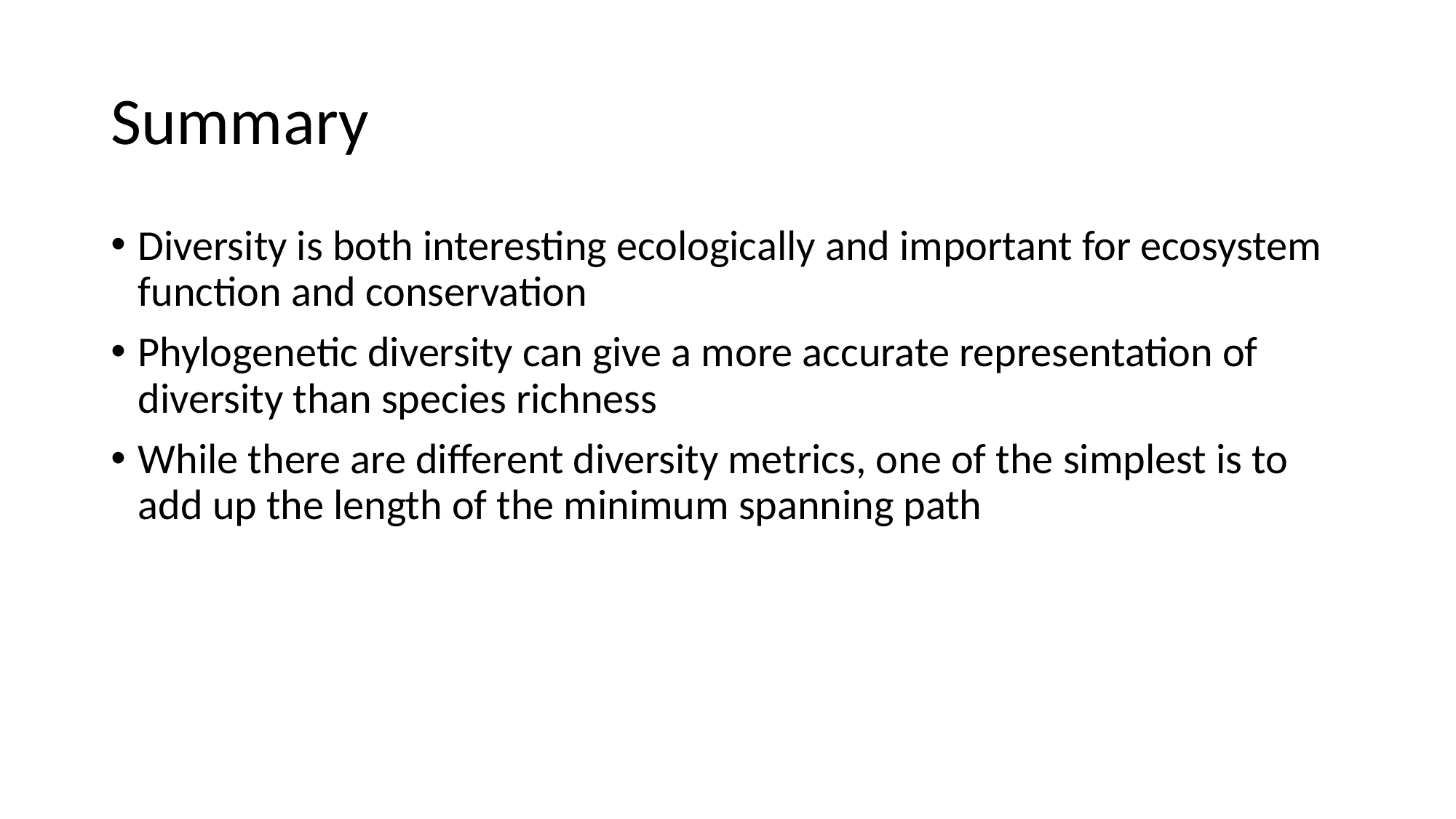

# Summary
Diversity is both interesting ecologically and important for ecosystem function and conservation
Phylogenetic diversity can give a more accurate representation of diversity than species richness
While there are different diversity metrics, one of the simplest is to add up the length of the minimum spanning path